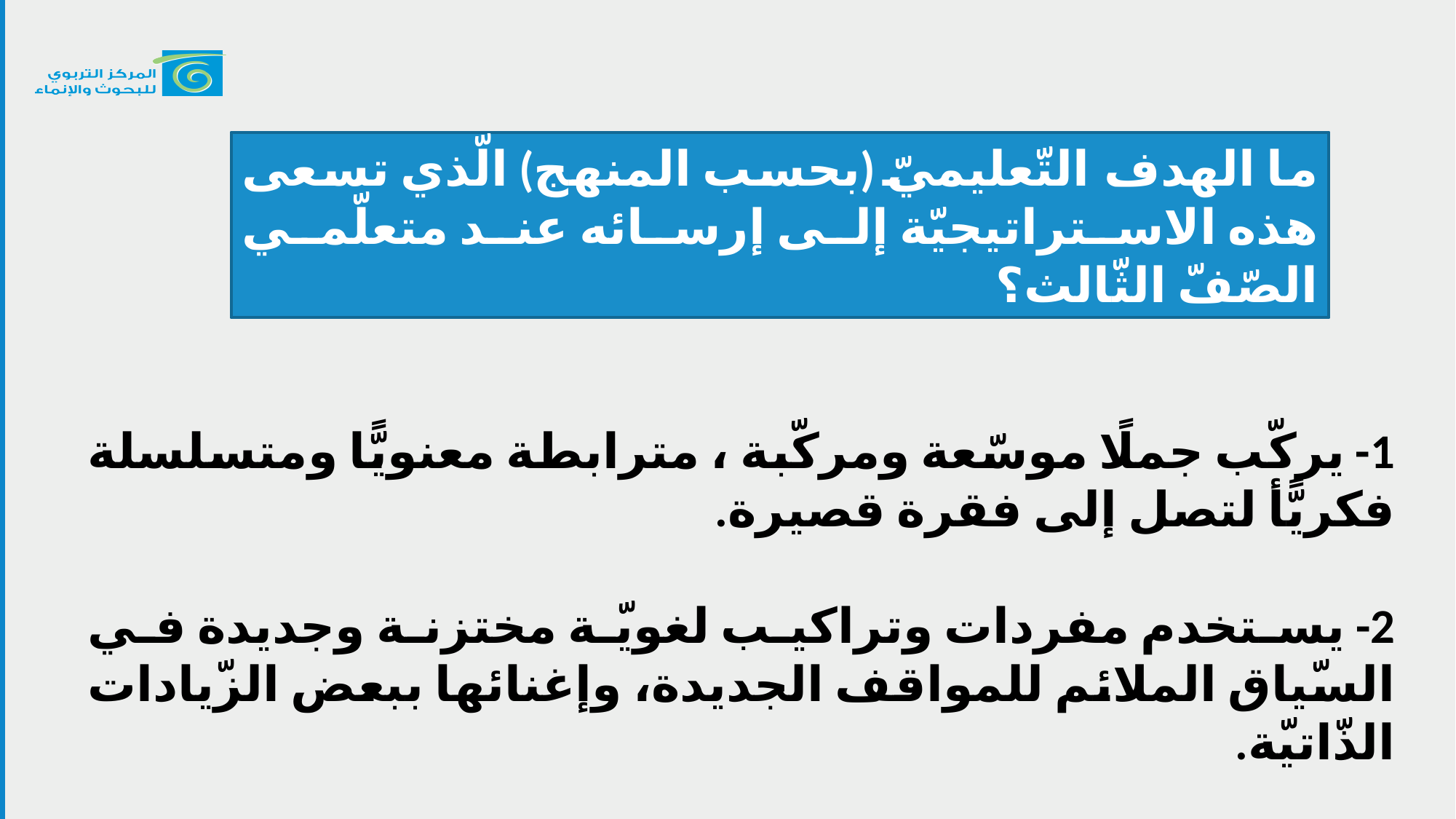

#

ما الهدف التّعليميّ (بحسب المنهج) الّذي تسعى هذه الاستراتيجيّة إلى إرسائه عند متعلّمي الصّفّ الثّالث؟
1- يركّب جملًا موسّعة ومركّبة ، مترابطة معنويًّا ومتسلسلة فكريًّأ لتصل إلى فقرة قصيرة.

2- يستخدم مفردات وتراكيب لغويّة مختزنة وجديدة في السّياق الملائم للمواقف الجديدة، وإغنائها ببعض الزّيادات الذّاتيّة.